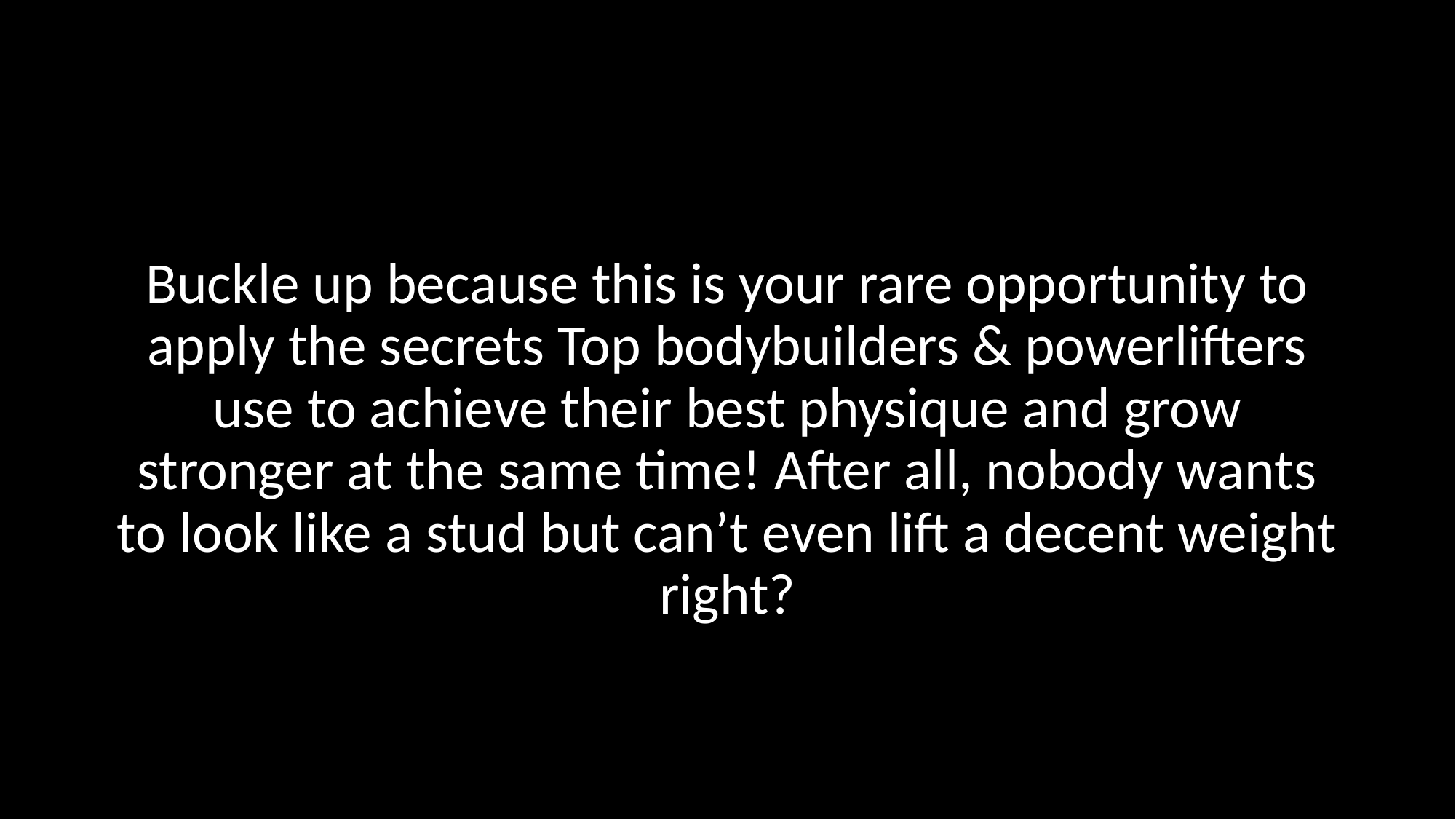

Buckle up because this is your rare opportunity to apply the secrets Top bodybuilders & powerlifters use to achieve their best physique and grow stronger at the same time! After all, nobody wants to look like a stud but can’t even lift a decent weight right?